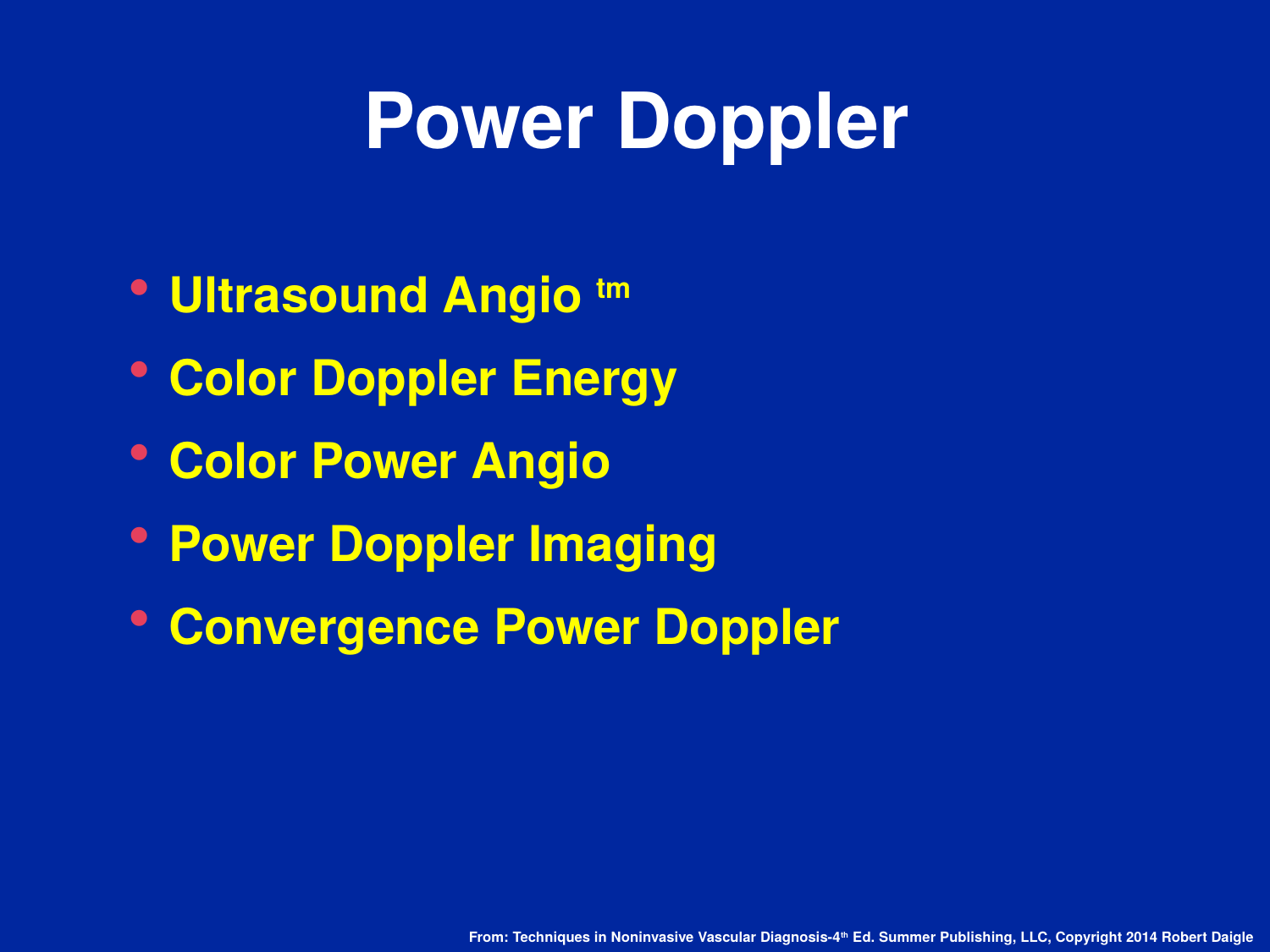

# Power Doppler
Ultrasound Angio tm
Color Doppler Energy
Color Power Angio
Power Doppler Imaging
Convergence Power Doppler